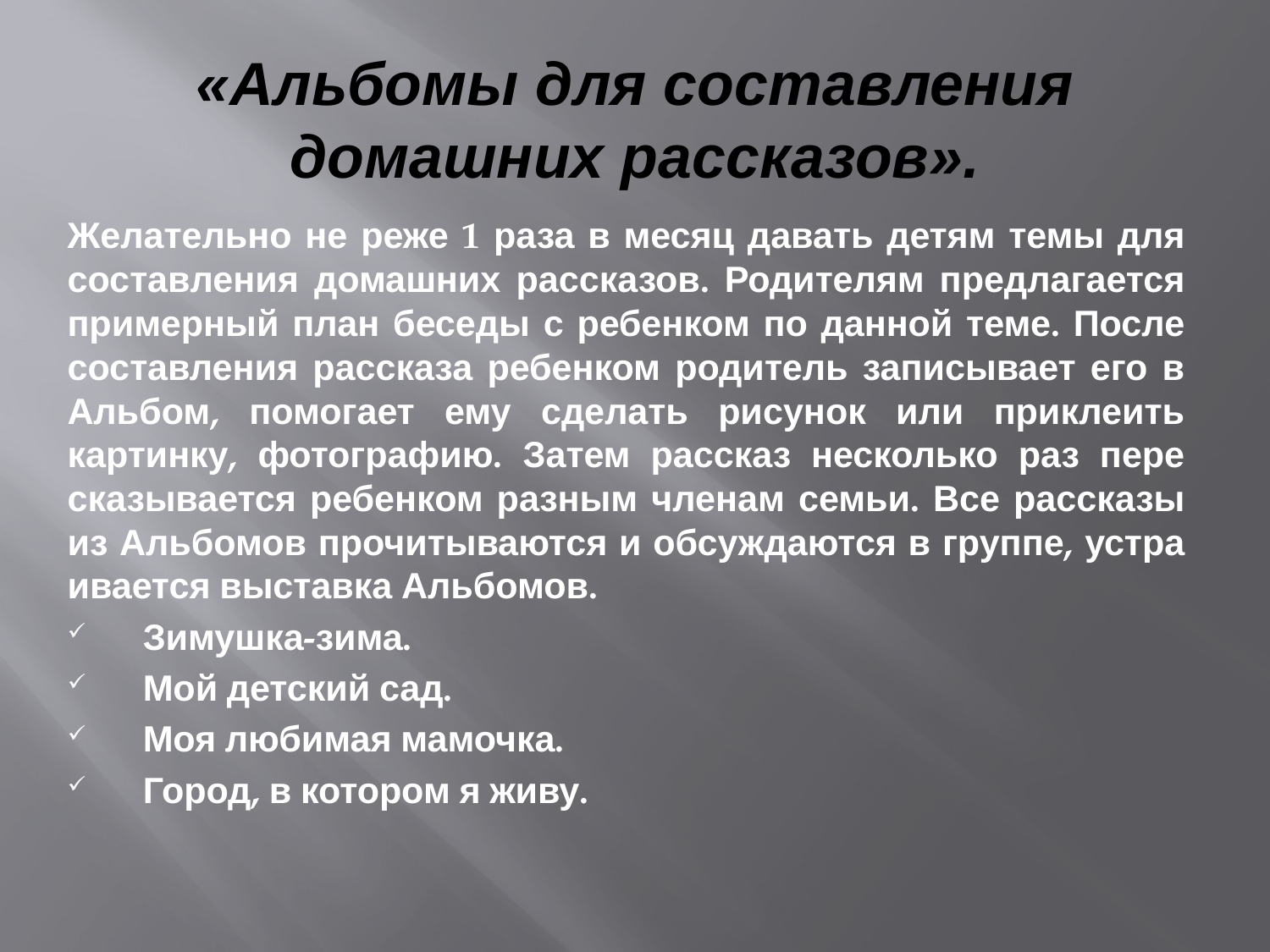

# «Альбомы для состав­ления домашних рассказов».
Желательно не реже 1 раза в месяц давать детям темы для состав­ления домашних рассказов. Родителям предлагается при­мерный план беседы с ребенком по данной теме. После составления рассказа ребен­ком родитель записывает его в Альбом, помогает ему сде­лать рисунок или приклеить картинку, фотографию. Затем рассказ несколько раз пере­сказывается ребенком разным членам семьи. Все рассказы из Альбомов прочитываются и обсуждаются в группе, устра­ивается выставка Альбомов.
 Зимушка-зима.
 Мой детский сад.
 Моя любимая мамочка.
 Город, в котором я живу.